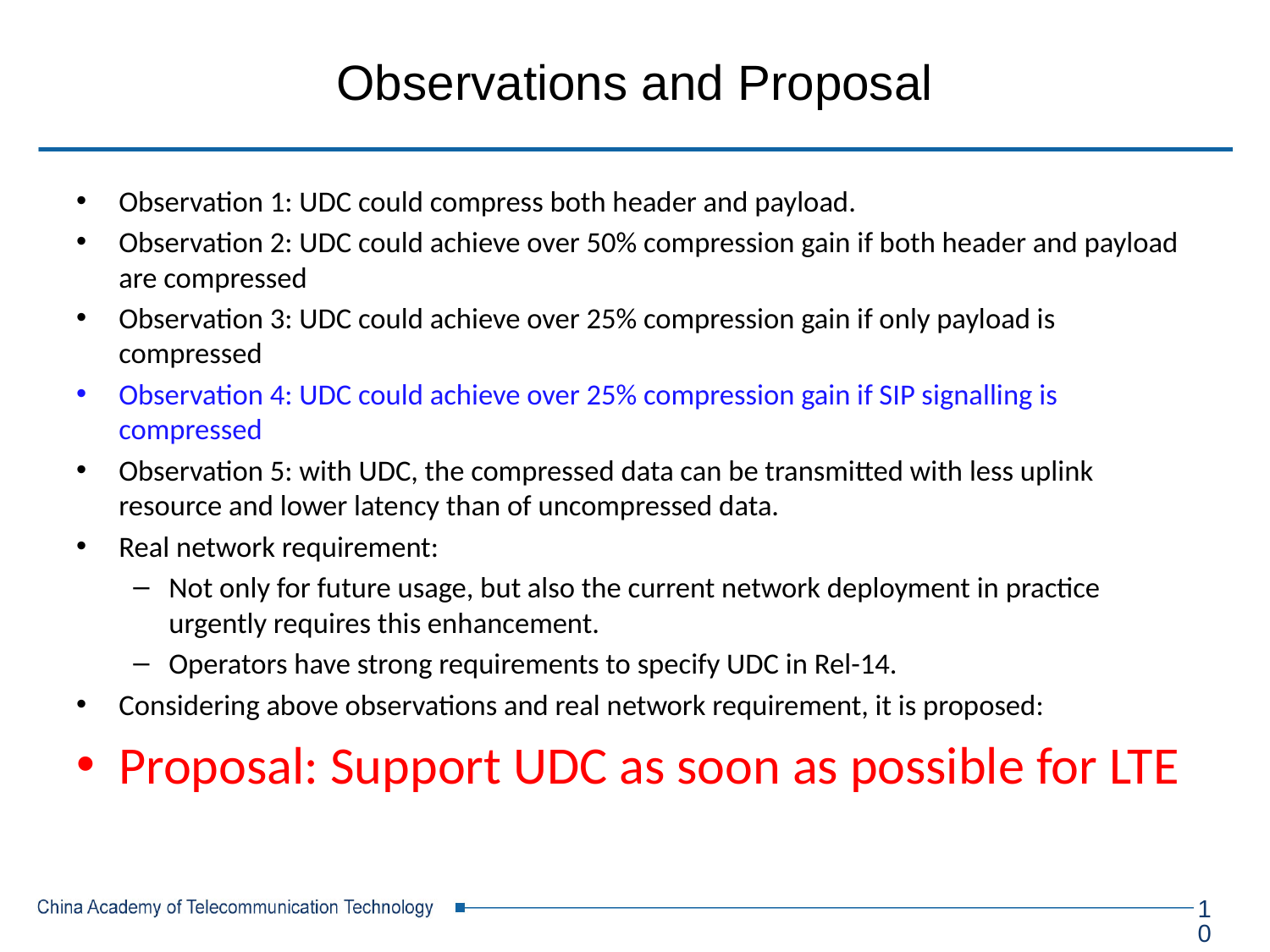

# Observations and Proposal
Observation 1: UDC could compress both header and payload.
Observation 2: UDC could achieve over 50% compression gain if both header and payload are compressed
Observation 3: UDC could achieve over 25% compression gain if only payload is compressed
Observation 4: UDC could achieve over 25% compression gain if SIP signalling is compressed
Observation 5: with UDC, the compressed data can be transmitted with less uplink resource and lower latency than of uncompressed data.
Real network requirement:
Not only for future usage, but also the current network deployment in practice urgently requires this enhancement.
Operators have strong requirements to specify UDC in Rel-14.
Considering above observations and real network requirement, it is proposed:
Proposal: Support UDC as soon as possible for LTE
10